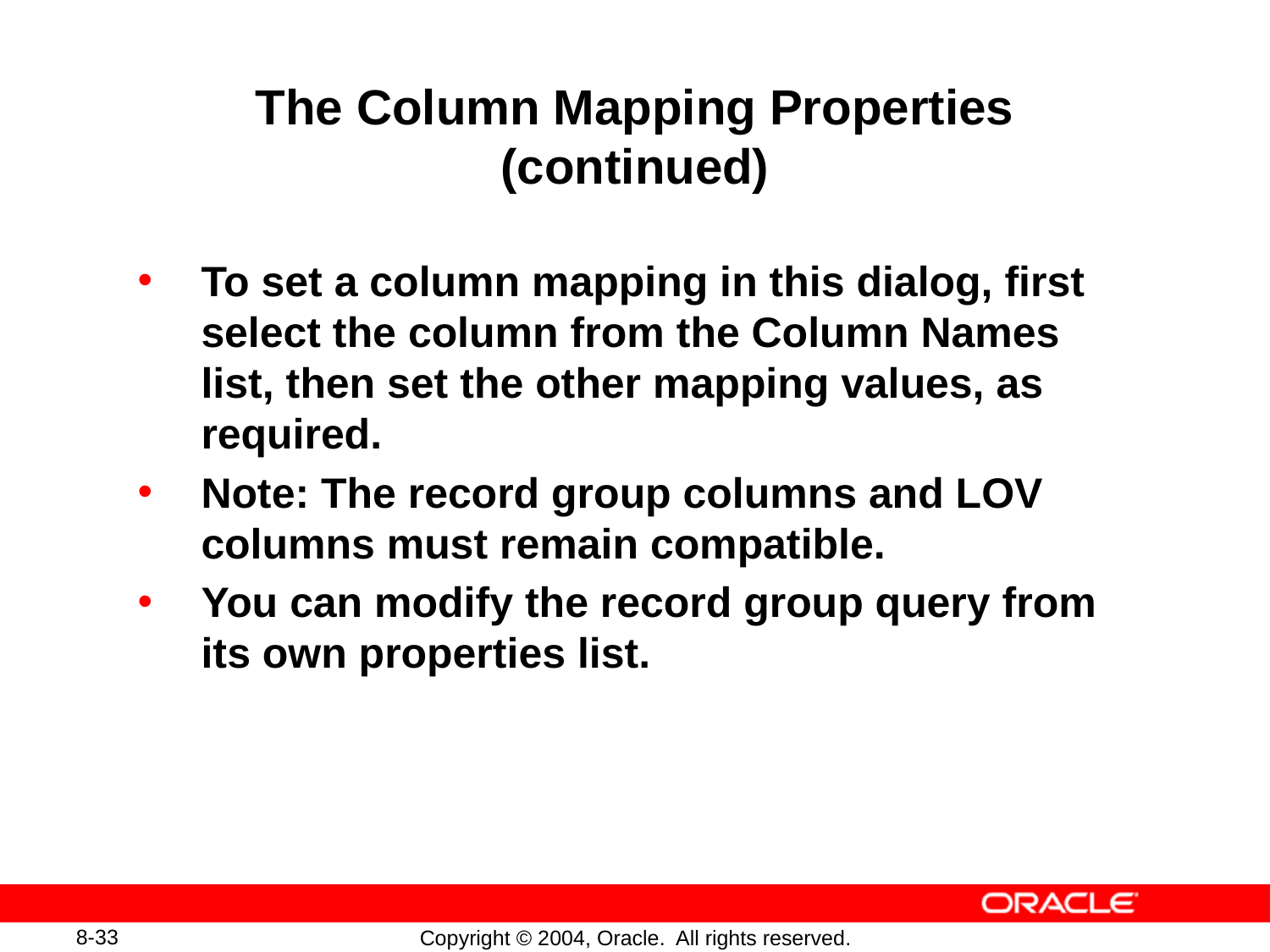

# The Column Mapping Properties (continued)
To set a column mapping in this dialog, first select the column from the Column Names list, then set the other mapping values, as required.
Note: The record group columns and LOV columns must remain compatible.
You can modify the record group query from its own properties list.